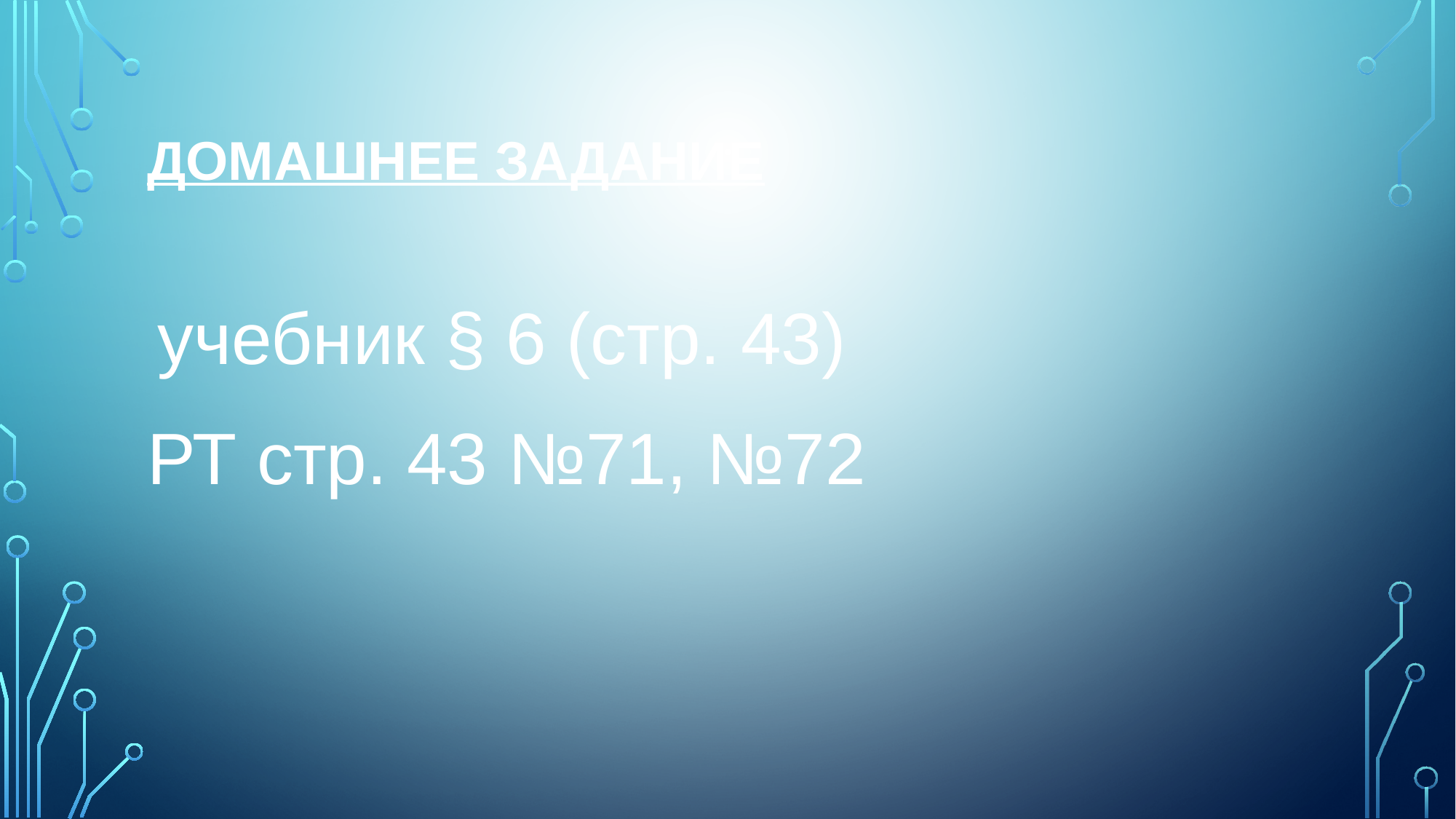

# Домашнее задание
 учебник § 6 (стр. 43)
РТ стр. 43 №71, №72